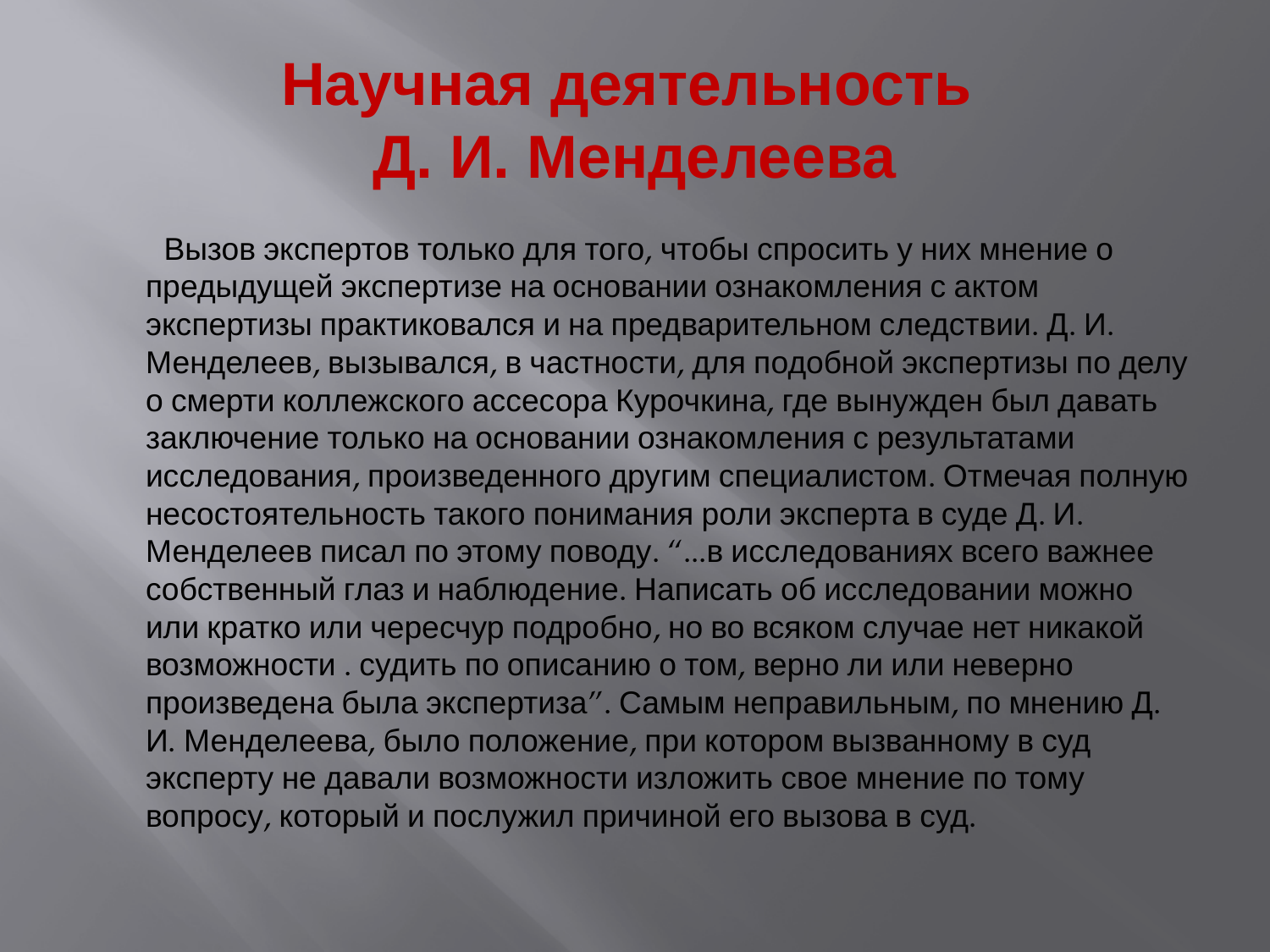

# Научная деятельность Д. И. Менделеева
         Вызов экспертов только для того, чтобы спросить у них мнение о предыдущей экспертизе на основании ознакомления с актом экспертизы практиковался и на предварительном следствии. Д. И. Менделеев, вызывался, в частности, для подобной экспертизы по делу о смерти коллежского ассесора Курочкина, где вынужден был давать заключение только на основании ознакомления с результатами исследования, произведенного другим специалистом. Отмечая полную несостоятельность такого понимания роли эксперта в суде Д. И. Менделеев писал по этому поводу. “...в исследованиях всего важнее собственный глаз и наблюдение. Написать об исследовании можно или кратко или чересчур подробно, но во всяком случае нет никакой возможности . судить по описанию о том, верно ли или неверно произведена была экспертиза”. Самым неправильным, по мнению Д. И. Менделеева, было положение, при котором вызванному в суд эксперту не давали возможности изложить свое мнение по тому вопросу, который и послужил причиной его вызова в суд.